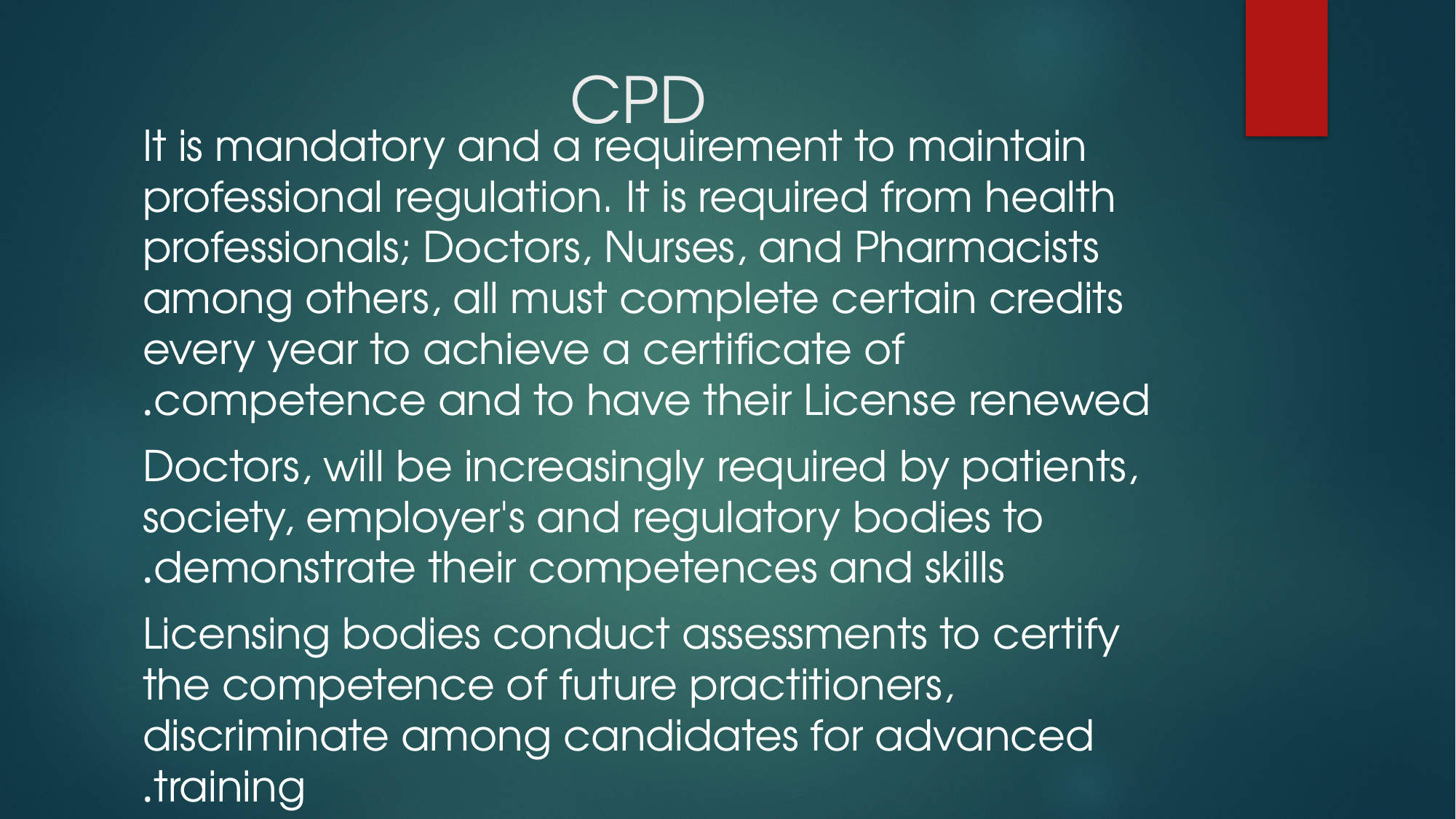

# CPD
It is mandatory and a requirement to maintain professional regulation. It is required from health professionals; Doctors, Nurses, and Pharmacists among others, all must complete certain credits every year to achieve a certificate of competence and to have their License renewed.
Doctors, will be increasingly required by patients, society, employer's and regulatory bodies to demonstrate their competences and skills.
Licensing bodies conduct assessments to certify the competence of future practitioners, discriminate among candidates for advanced training.